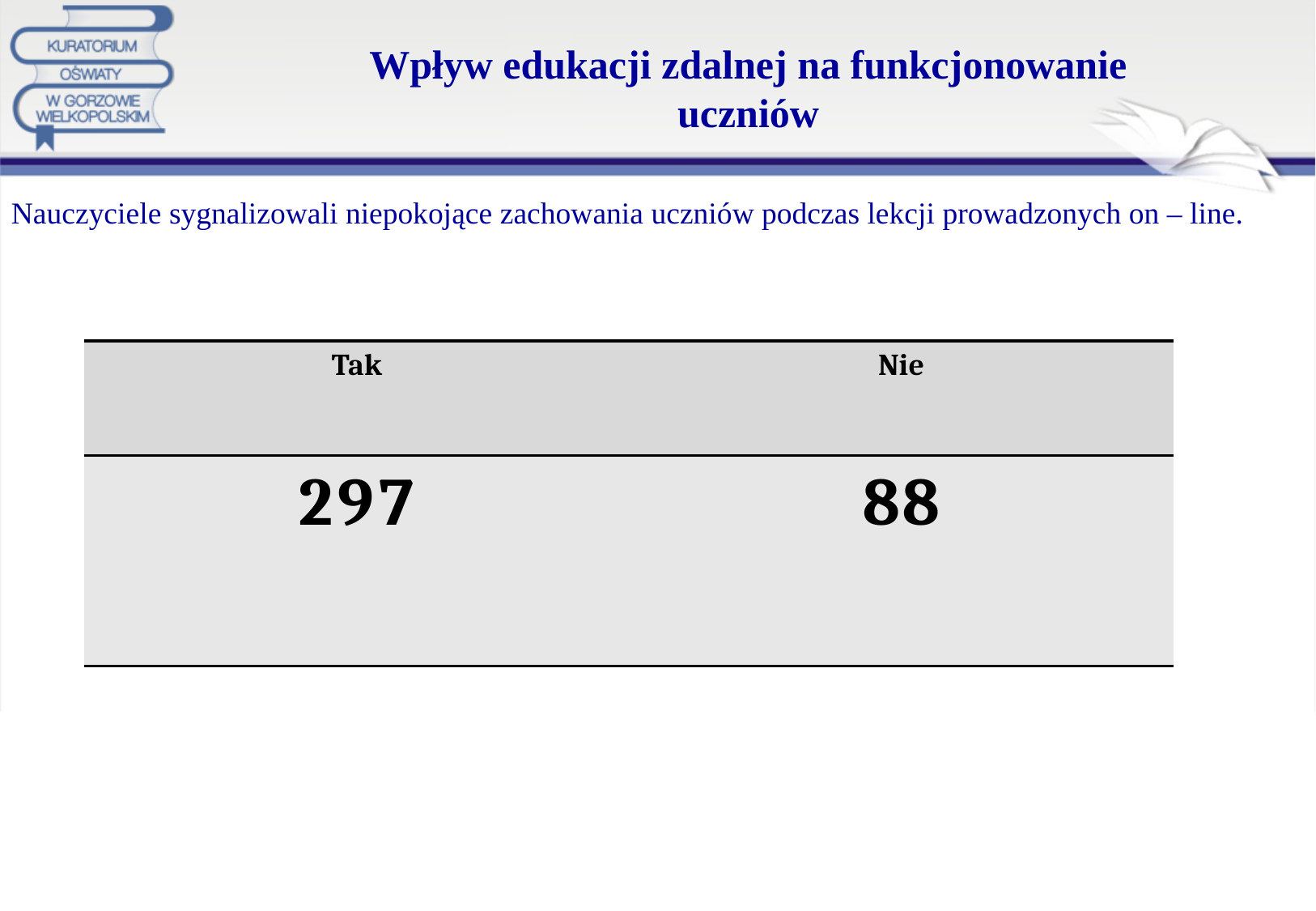

# Wpływ edukacji zdalnej na funkcjonowanie uczniów
Nauczyciele sygnalizowali niepokojące zachowania uczniów podczas lekcji prowadzonych on – line.

| Tak | Nie |
| --- | --- |
| 297 | 88 |